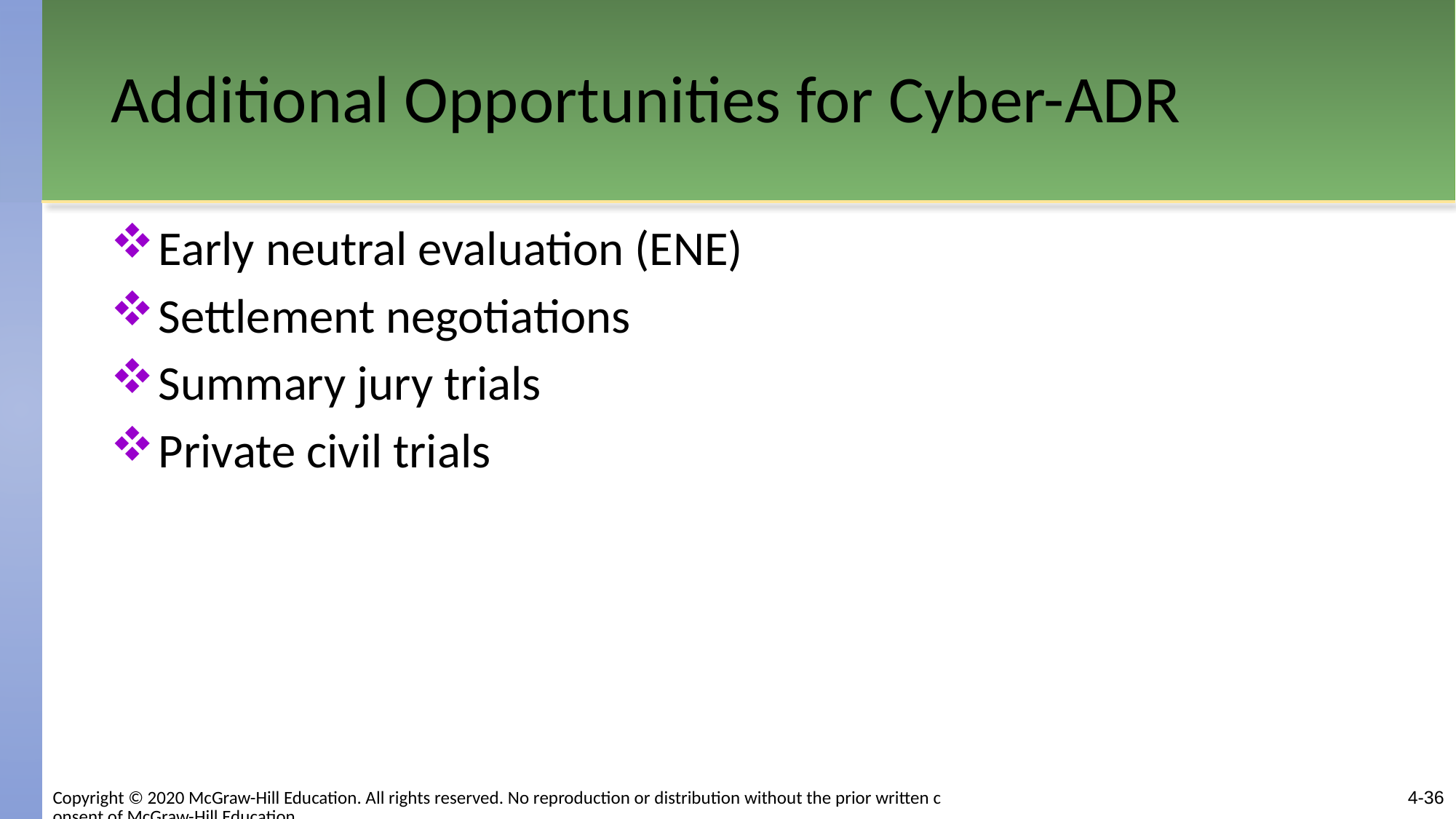

# Additional Opportunities for Cyber-ADR
Early neutral evaluation (ENE)
Settlement negotiations
Summary jury trials
Private civil trials
4-36
Copyright © 2020 McGraw-Hill Education. All rights reserved. No reproduction or distribution without the prior written consent of McGraw-Hill Education.